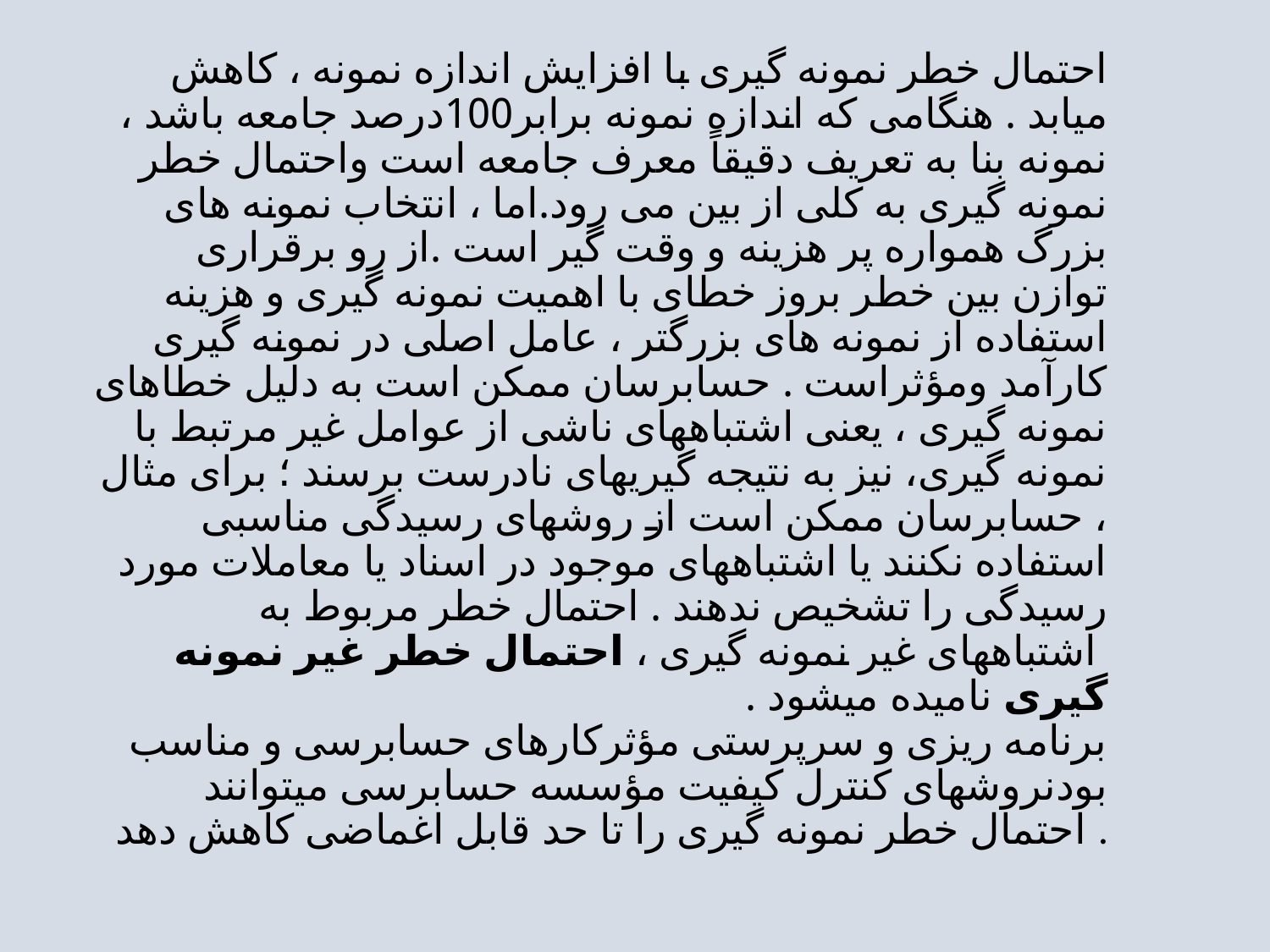

# احتمال خطر نمونه گیری با افزایش اندازه نمونه ، کاهش میابد . هنگامی که اندازه نمونه برابر100درصد جامعه باشد ، نمونه بنا به تعریف دقیقاً معرف جامعه است واحتمال خطر نمونه گیری به کلی از بین می رود.اما ، انتخاب نمونه های بزرگ همواره پر هزینه و وقت گیر است .از رو برقراری توازن بین خطر بروز خطای با اهمیت نمونه گیری و هزینه استفاده از نمونه های بزرگتر ، عامل اصلی در نمونه گیری کارآمد ومؤثراست . حسابرسان ممکن است به دلیل خطاهای نمونه گیری ، یعنی اشتباههای ناشی از عوامل غیر مرتبط با نمونه گیری، نیز به نتیجه گیریهای نادرست برسند ؛ برای مثال ، حسابرسان ممکن است از روشهای رسیدگی مناسبی استفاده نکنند یا اشتباههای موجود در اسناد یا معاملات مورد رسیدگی را تشخیص ندهند . احتمال خطر مربوط به اشتباههای غیر نمونه گیری ، احتمال خطر غیر نمونه گیری نامیده میشود . برنامه ریزی و سرپرستی مؤثرکارهای حسابرسی و مناسب بودنروشهای کنترل کیفیت مؤسسه حسابرسی میتوانند احتمال خطر نمونه گیری را تا حد قابل اغماضی کاهش دهد .